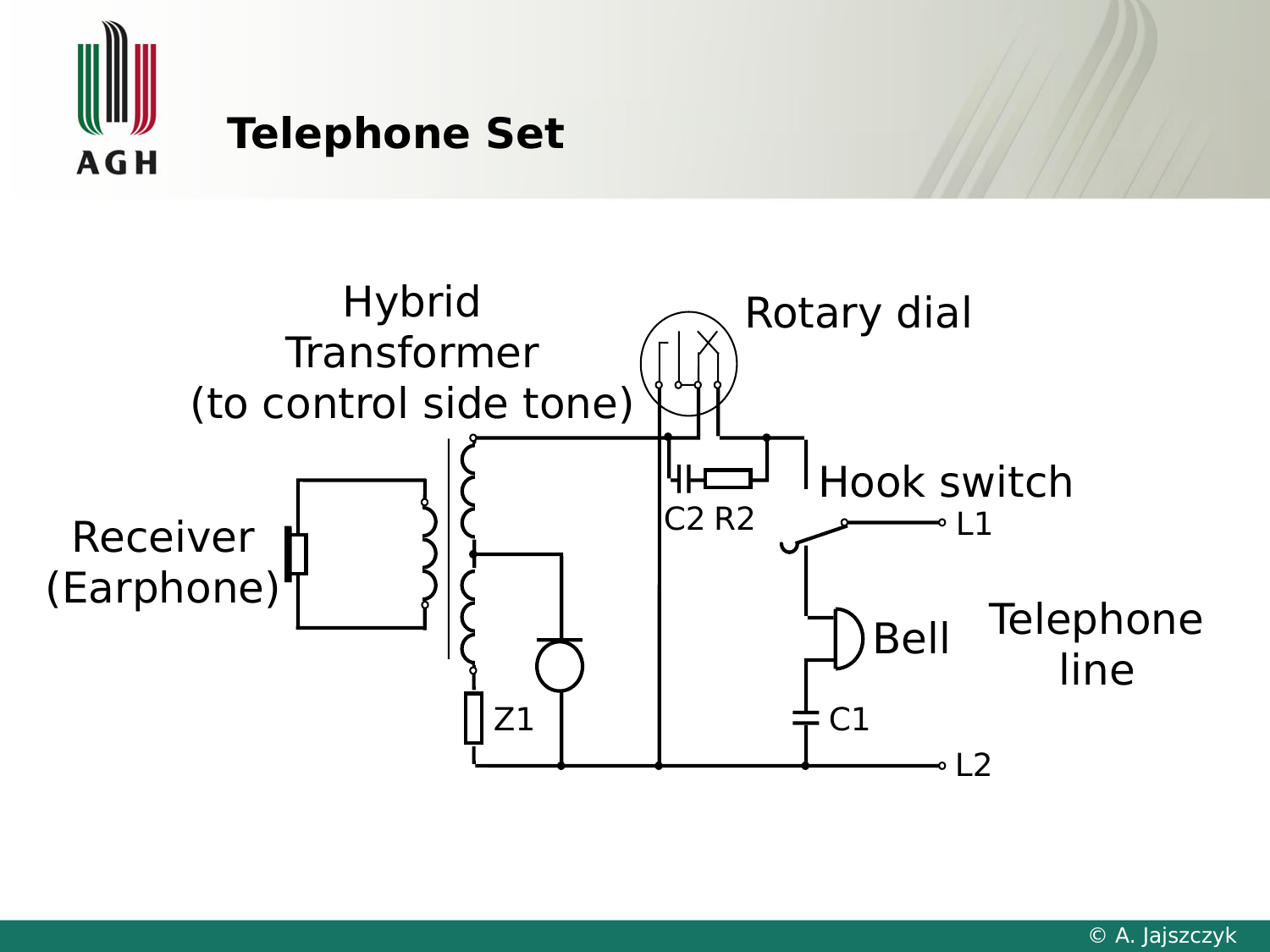

# Telephone Set
Hybrid
Transformer
(to control side tone)
Rotary dial

Hook switch

C2
R2
L1

Receiver
(Earphone)

Telephone
line

Bell

C1
Z1

L2